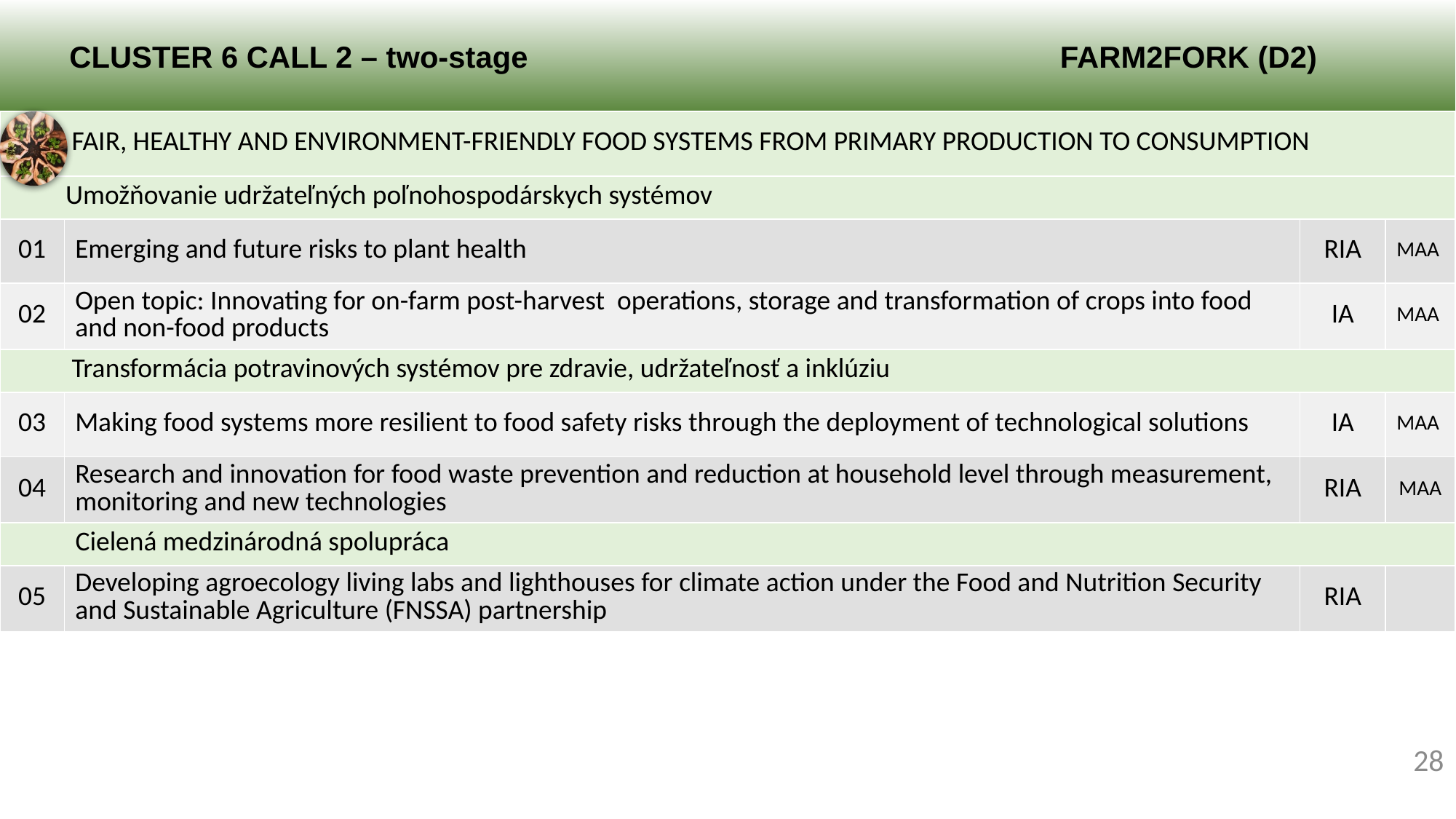

# Cluster 6 Call 2 – two-stage					        FARM2FORK (D2)

| Fair, healthy and environment-friendly food systems from primary production to consumption |  |  |  |
| --- | --- | --- | --- |
| Umožňovanie udržateľných poľnohospodárskych systémov |  |  |  |
| 01 | Emerging and future risks to plant health | RIA | MAA |
| 02 | Open topic: Innovating for on-farm post-harvest operations, storage and transformation of crops into food and non-food products | IA | MAA |
| Transformácia potravinových systémov pre zdravie, udržateľnosť a inklúziu |  |  |  |
| 03 | Making food systems more resilient to food safety risks through the deployment of technological solutions | IA | MAA |
| 04 | Research and innovation for food waste prevention and reduction at household level through measurement, monitoring and new technologies | RIA | MAA |
| Cielená medzinárodná spolupráca |  |  |  |
| 05 | Developing agroecology living labs and lighthouses for climate action under the Food and Nutrition Security and Sustainable Agriculture (FNSSA) partnership | RIA |  |
28